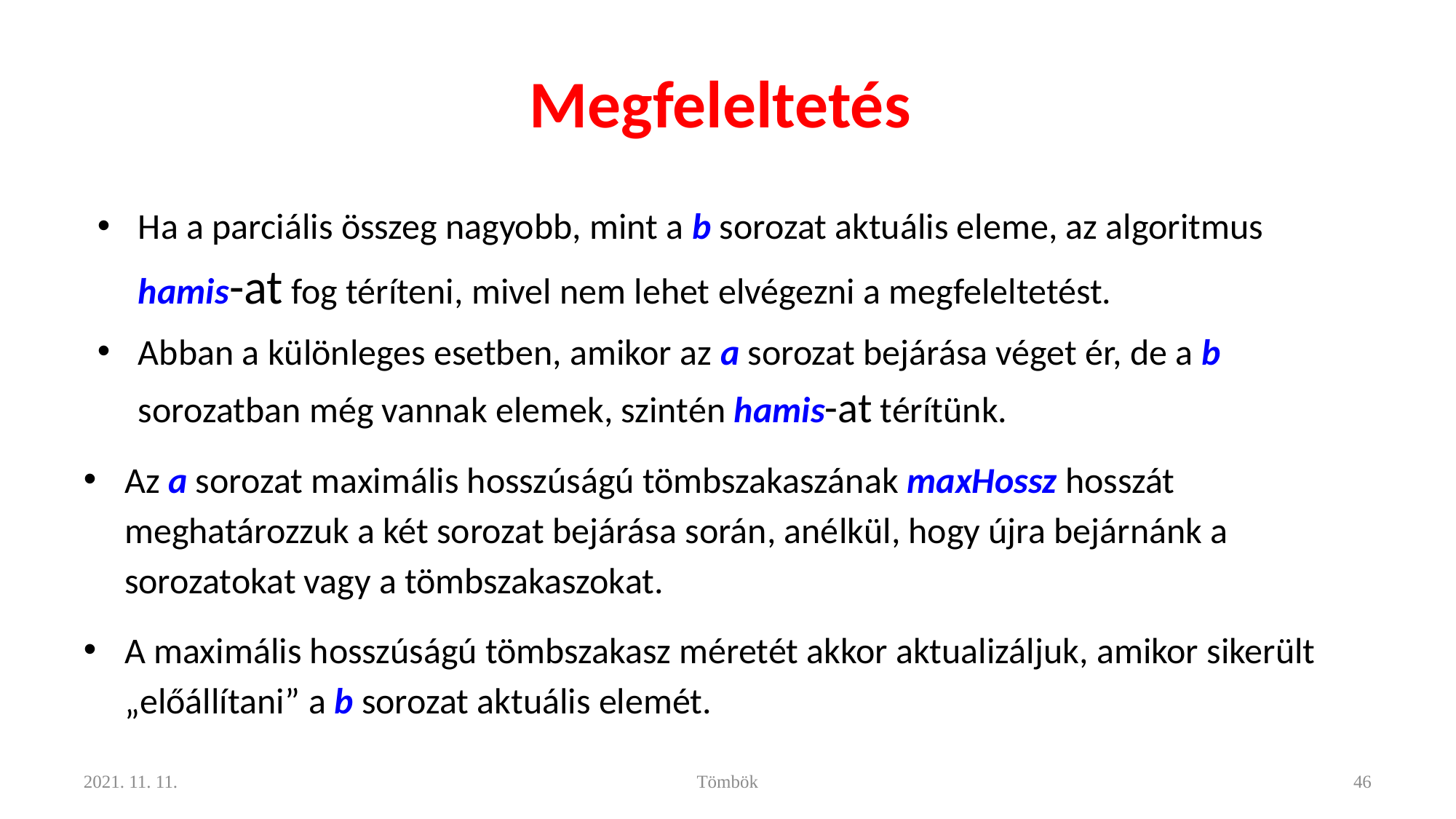

# Megfeleltetés
Ha a parciális összeg nagyobb, mint a b sorozat aktuális eleme, az algoritmus hamis-at fog téríteni, mivel nem lehet elvégezni a megfeleltetést.
Abban a különleges esetben, amikor az a sorozat bejárása véget ér, de a b sorozatban még vannak elemek, szintén hamis-at térítünk.
Az a sorozat maximális hosszúságú tömbszakaszának maxHossz hosszát meghatározzuk a két sorozat bejárása során, anélkül, hogy újra bejárnánk a sorozatokat vagy a tömbszakaszokat.
A maximális hosszúságú tömbszakasz méretét akkor aktualizáljuk, amikor sikerült „előállítani” a b sorozat aktuális elemét.
2021. 11. 11.
Tömbök
46